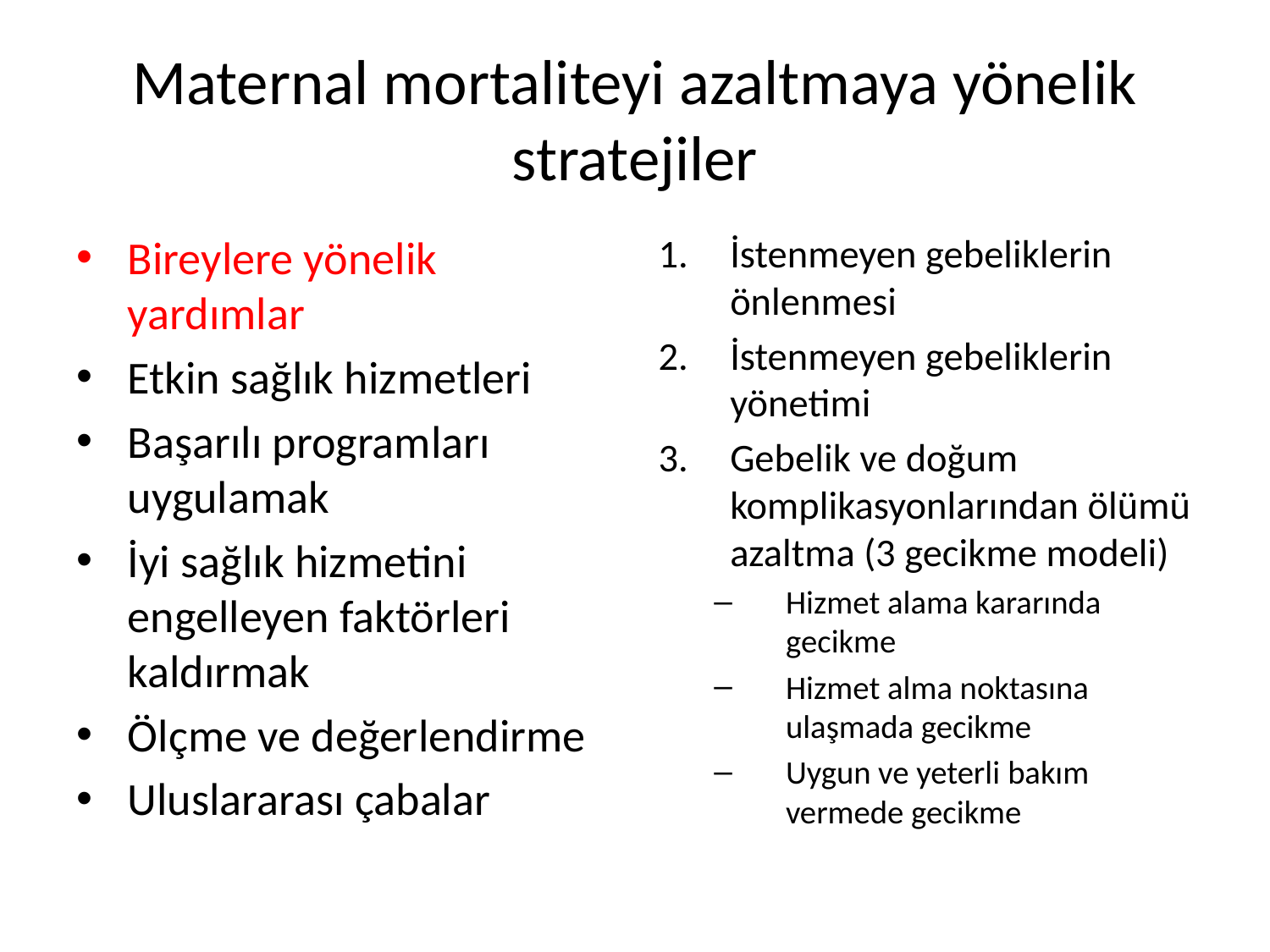

# Maternal mortaliteyi azaltmaya yönelik stratejiler
Bireylere yönelik yardımlar
Etkin sağlık hizmetleri
Başarılı programları uygulamak
İyi sağlık hizmetini engelleyen faktörleri kaldırmak
Ölçme ve değerlendirme
Uluslararası çabalar
İstenmeyen gebeliklerin önlenmesi
İstenmeyen gebeliklerin yönetimi
Gebelik ve doğum komplikasyonlarından ölümü azaltma (3 gecikme modeli)
Hizmet alama kararında gecikme
Hizmet alma noktasına ulaşmada gecikme
Uygun ve yeterli bakım vermede gecikme